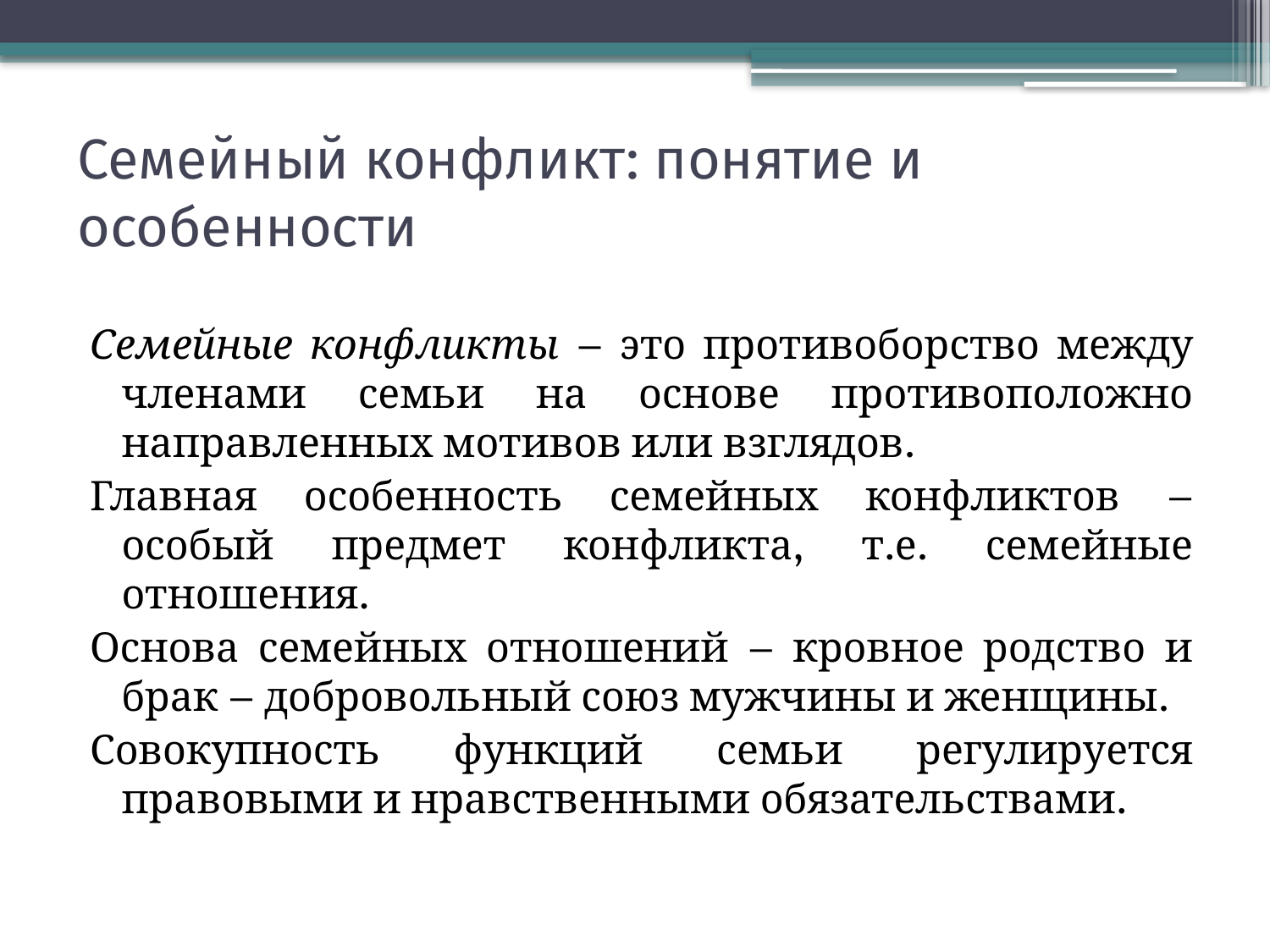

# Семейный конфликт: понятие и особенности
Семейные конфликты – это противоборство между членами семьи на основе противоположно направленных мотивов или взглядов.
Главная особенность семейных конфликтов – особый предмет конфликта, т.е. семейные отношения.
Основа семейных отношений – кровное родство и брак – добровольный союз мужчины и женщины.
Совокупность функций семьи регулируется правовыми и нравственными обязательствами.